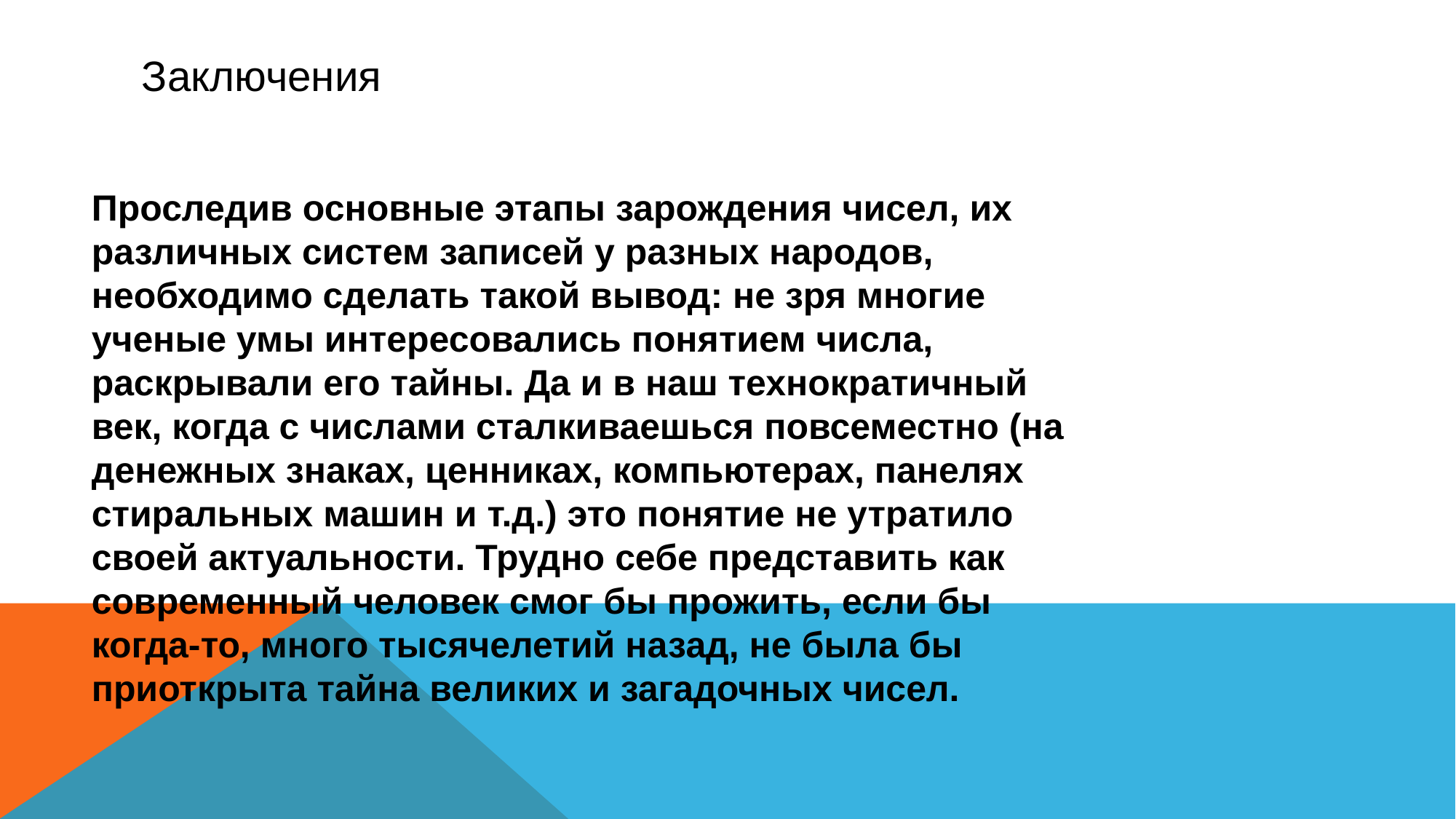

Заключения
Проследив основные этапы зарождения чисел, их различных систем записей у разных народов, необходимо сделать такой вывод: не зря многие ученые умы интересовались понятием числа, раскрывали его тайны. Да и в наш технократичный век, когда с числами сталкиваешься повсеместно (на денежных знаках, ценниках, компьютерах, панелях стиральных машин и т.д.) это понятие не утратило своей актуальности. Трудно себе представить как современный человек смог бы прожить, если бы когда-то, много тысячелетий назад, не была бы приоткрыта тайна великих и загадочных чисел.